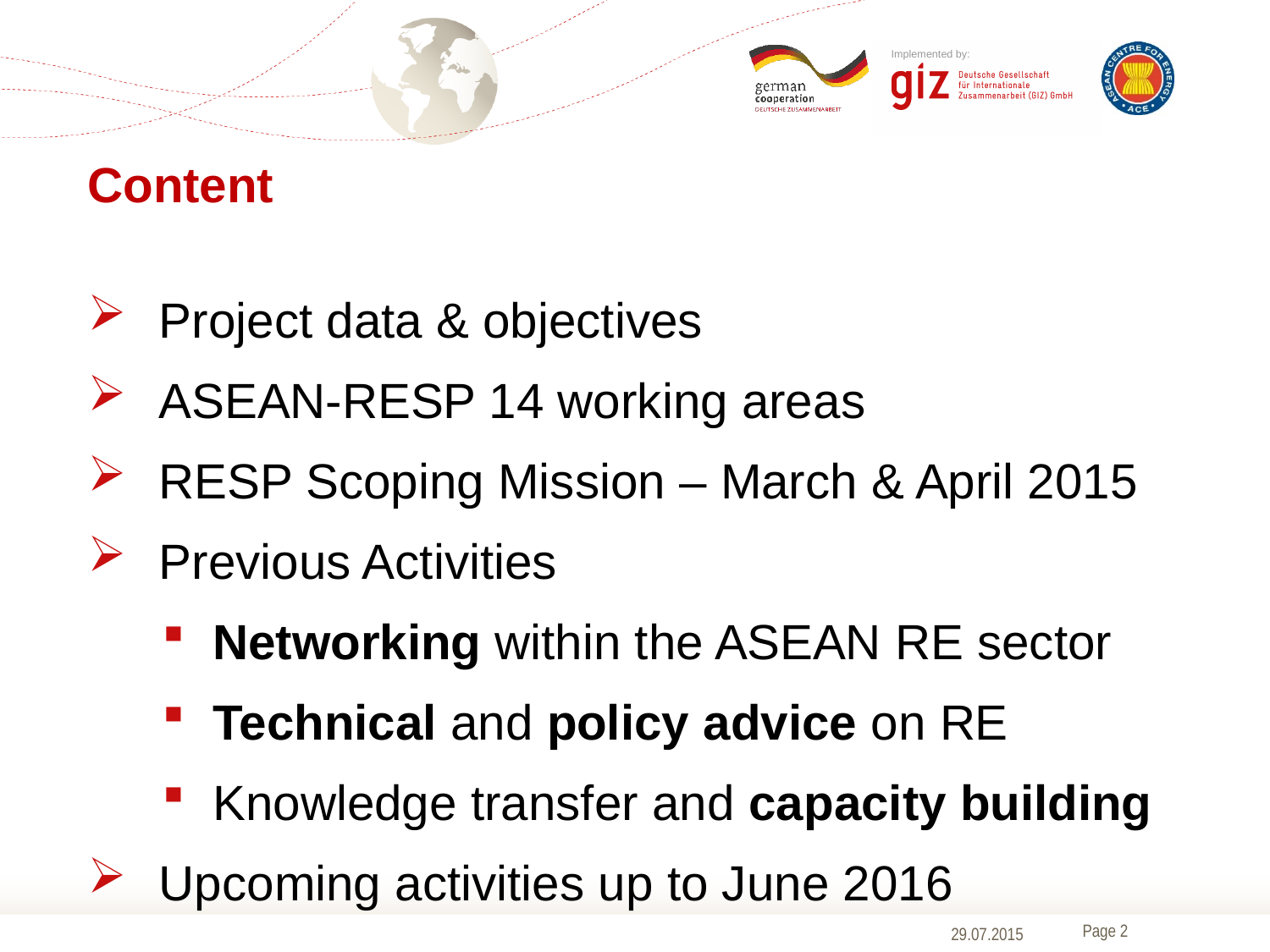

Content
Project data & objectives
ASEAN-RESP 14 working areas
RESP Scoping Mission – March & April 2015
Previous Activities
Networking within the ASEAN RE sector
Technical and policy advice on RE
Knowledge transfer and capacity building
Upcoming activities up to June 2016

29.07.2015